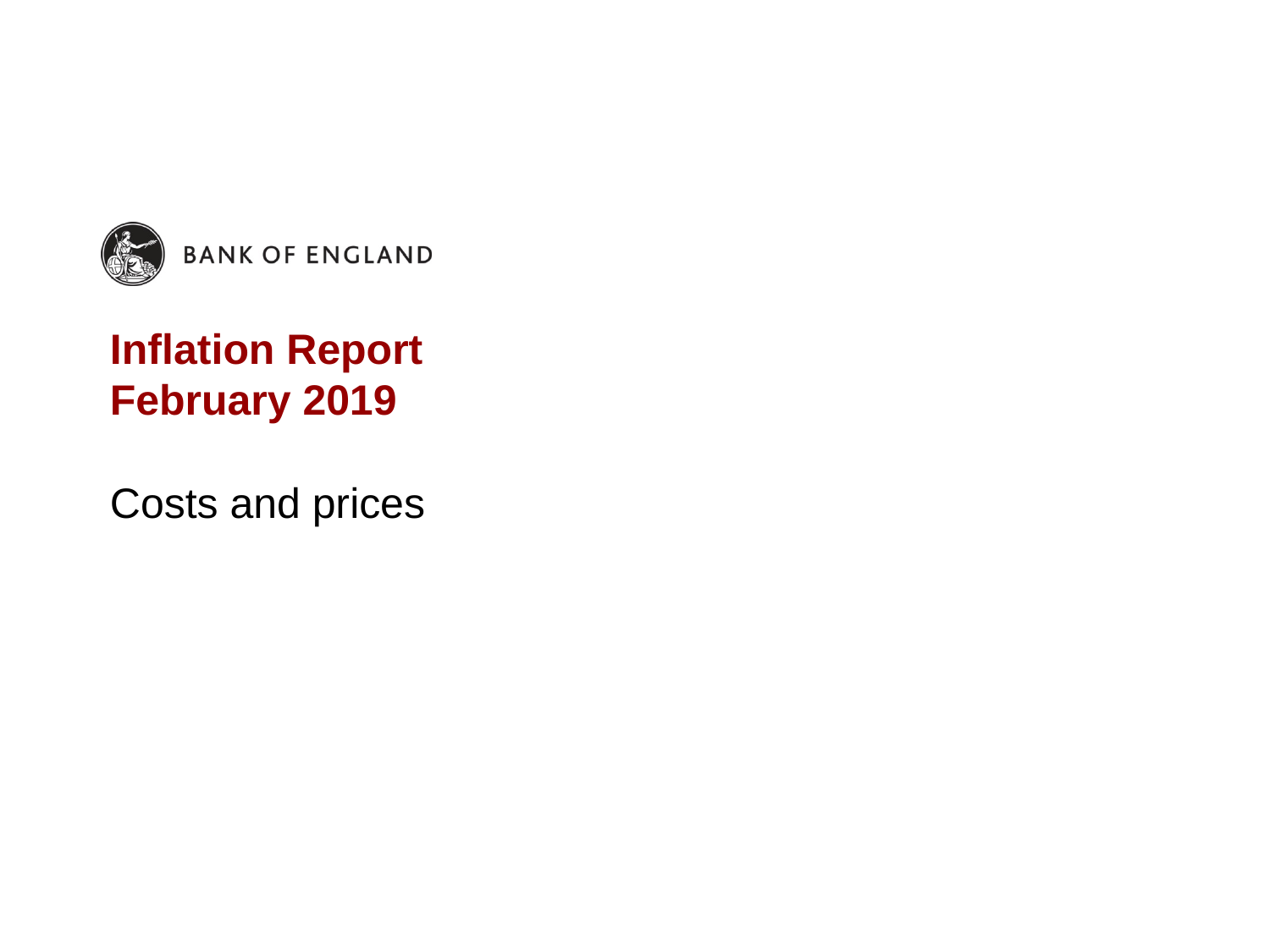

# Inflation Report February 2019
Costs and prices